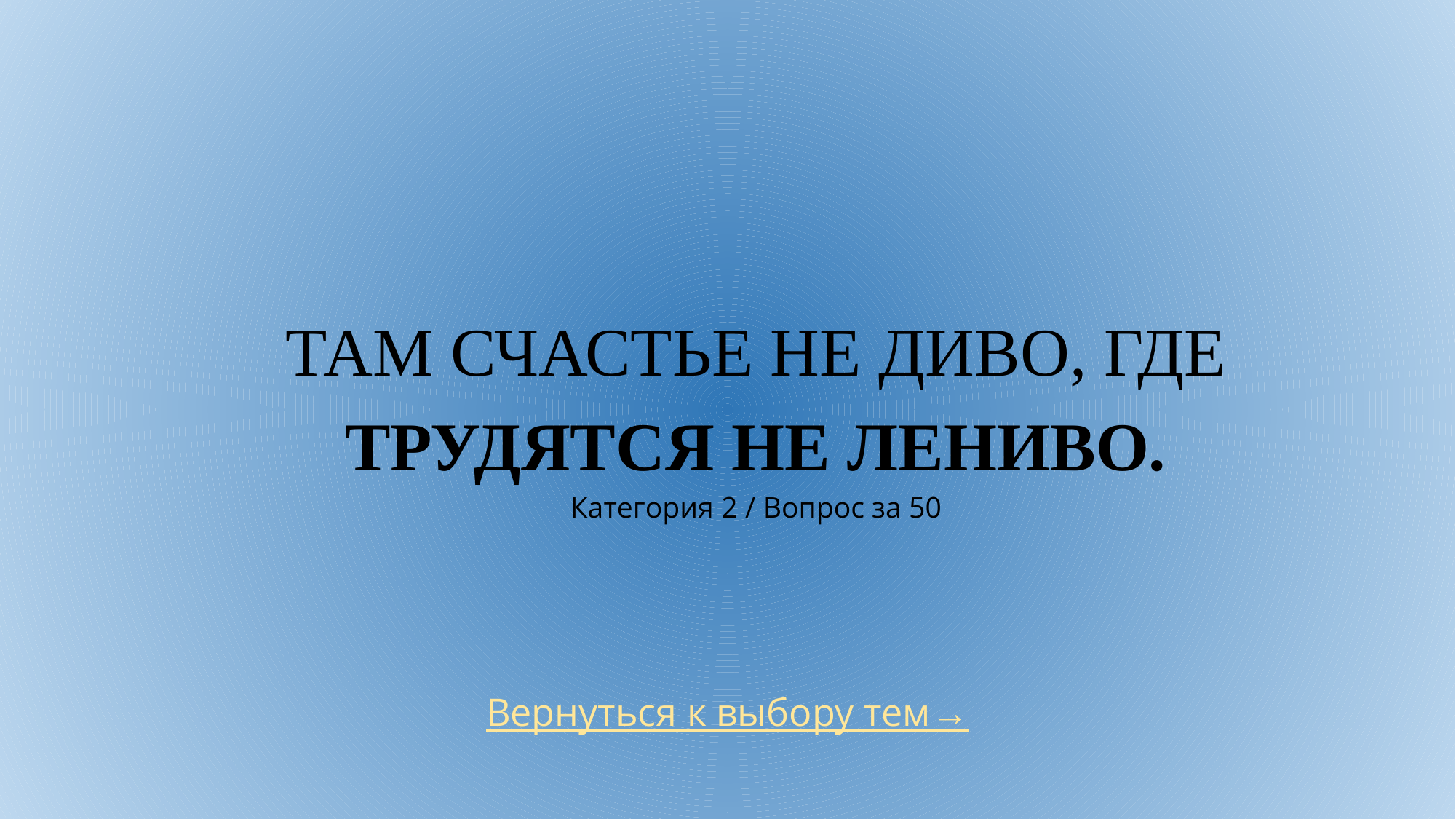

# Там счастье не диво, где трудятся не лениво. Категория 2 / Вопрос за 50
Вернуться к выбору тем→